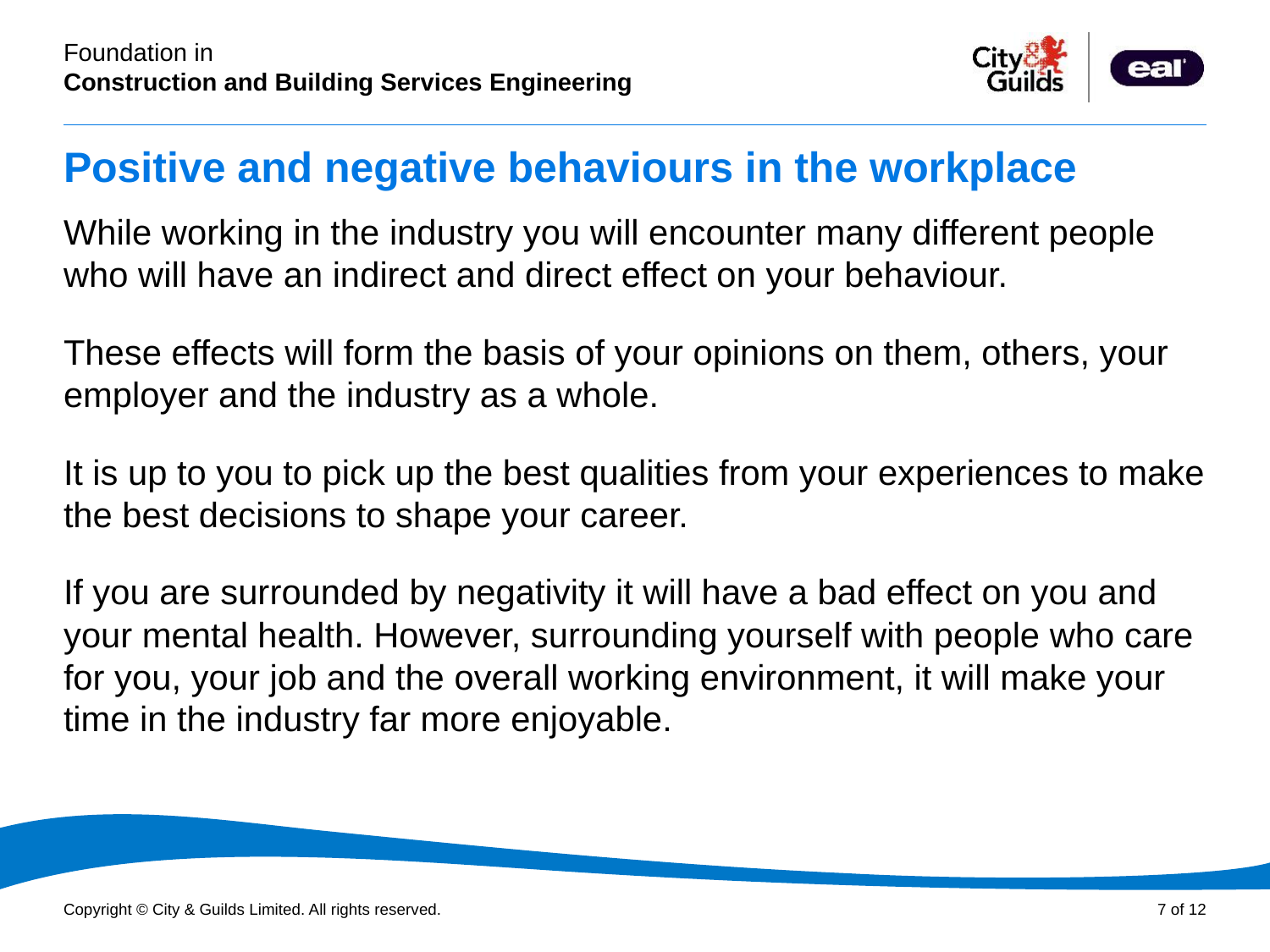

# Positive and negative behaviours in the workplace
While working in the industry you will encounter many different people who will have an indirect and direct effect on your behaviour.
These effects will form the basis of your opinions on them, others, your employer and the industry as a whole.
It is up to you to pick up the best qualities from your experiences to make the best decisions to shape your career.
If you are surrounded by negativity it will have a bad effect on you and your mental health. However, surrounding yourself with people who care for you, your job and the overall working environment, it will make your time in the industry far more enjoyable.